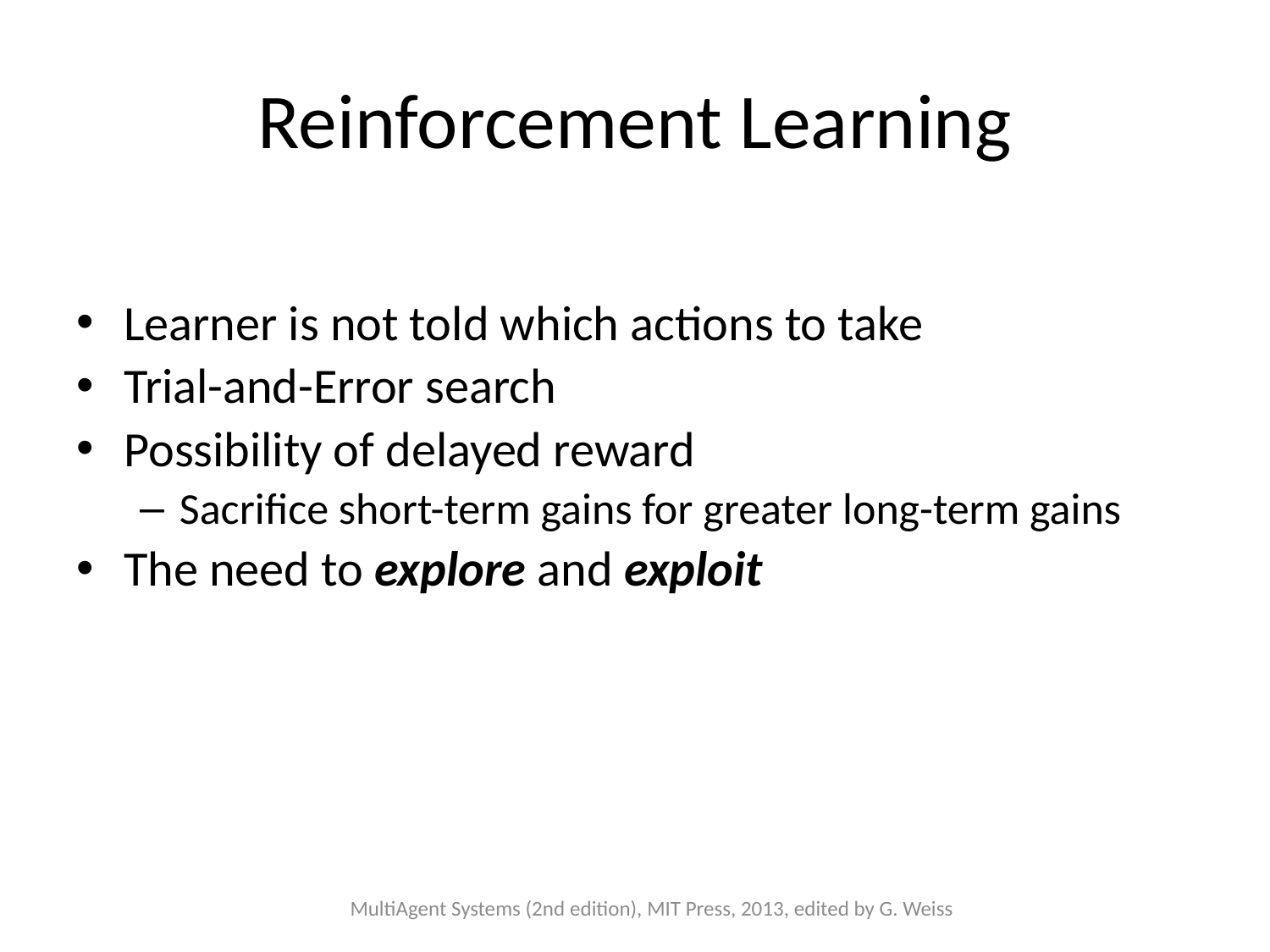

# Reinforcement Learning

Learner is not told which actions to take
Trial-and-Error search
Possibility of delayed reward
Sacrifice short-term gains for greater long-term gains
The need to explore and exploit

MultiAgent Systems (2nd edition), MIT Press, 2013, edited by G. Weiss